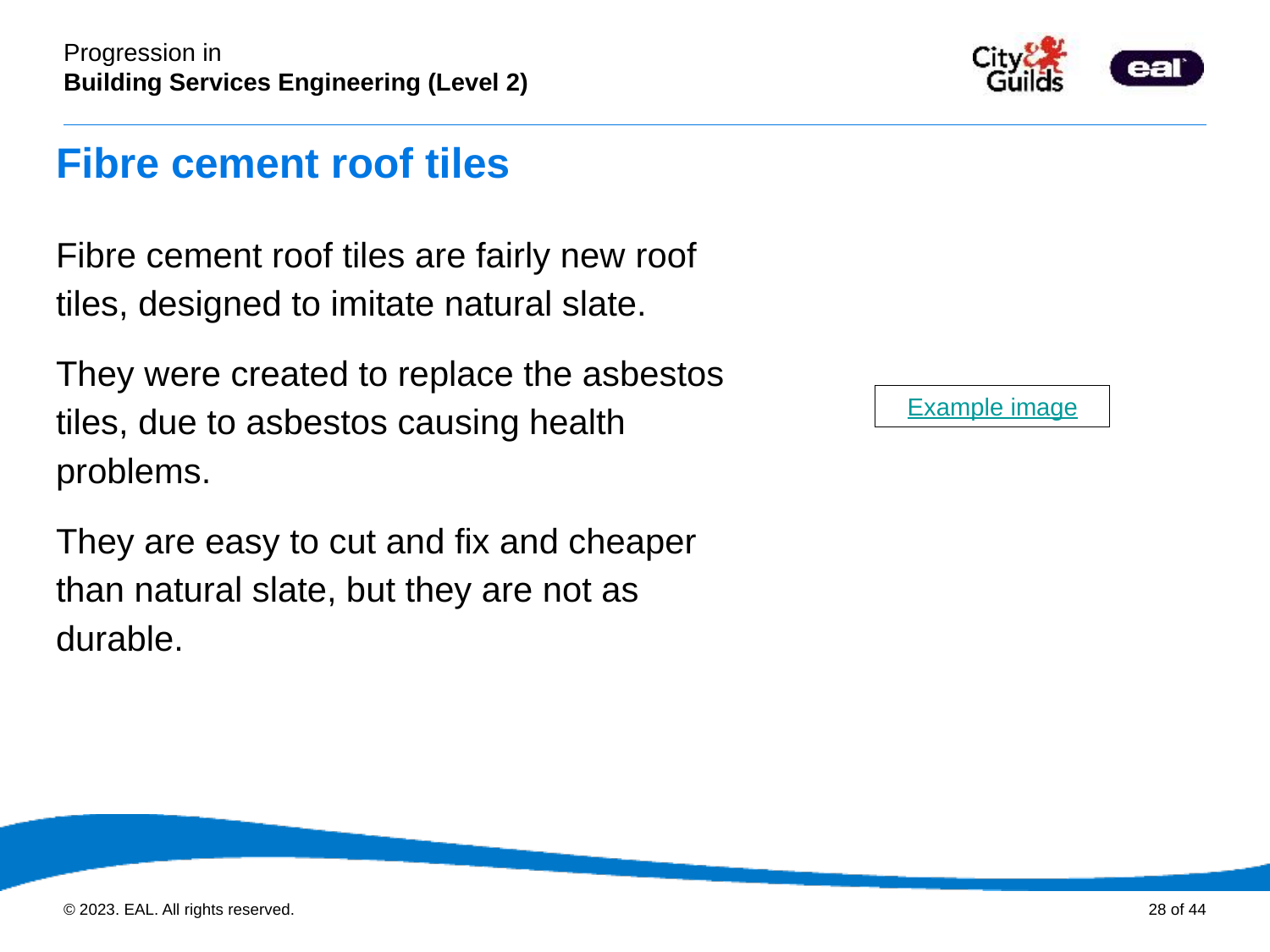

# Fibre cement roof tiles
Fibre cement roof tiles are fairly new roof tiles, designed to imitate natural slate.
They were created to replace the asbestos tiles, due to asbestos causing health problems.
They are easy to cut and fix and cheaper than natural slate, but they are not as durable.
Example image